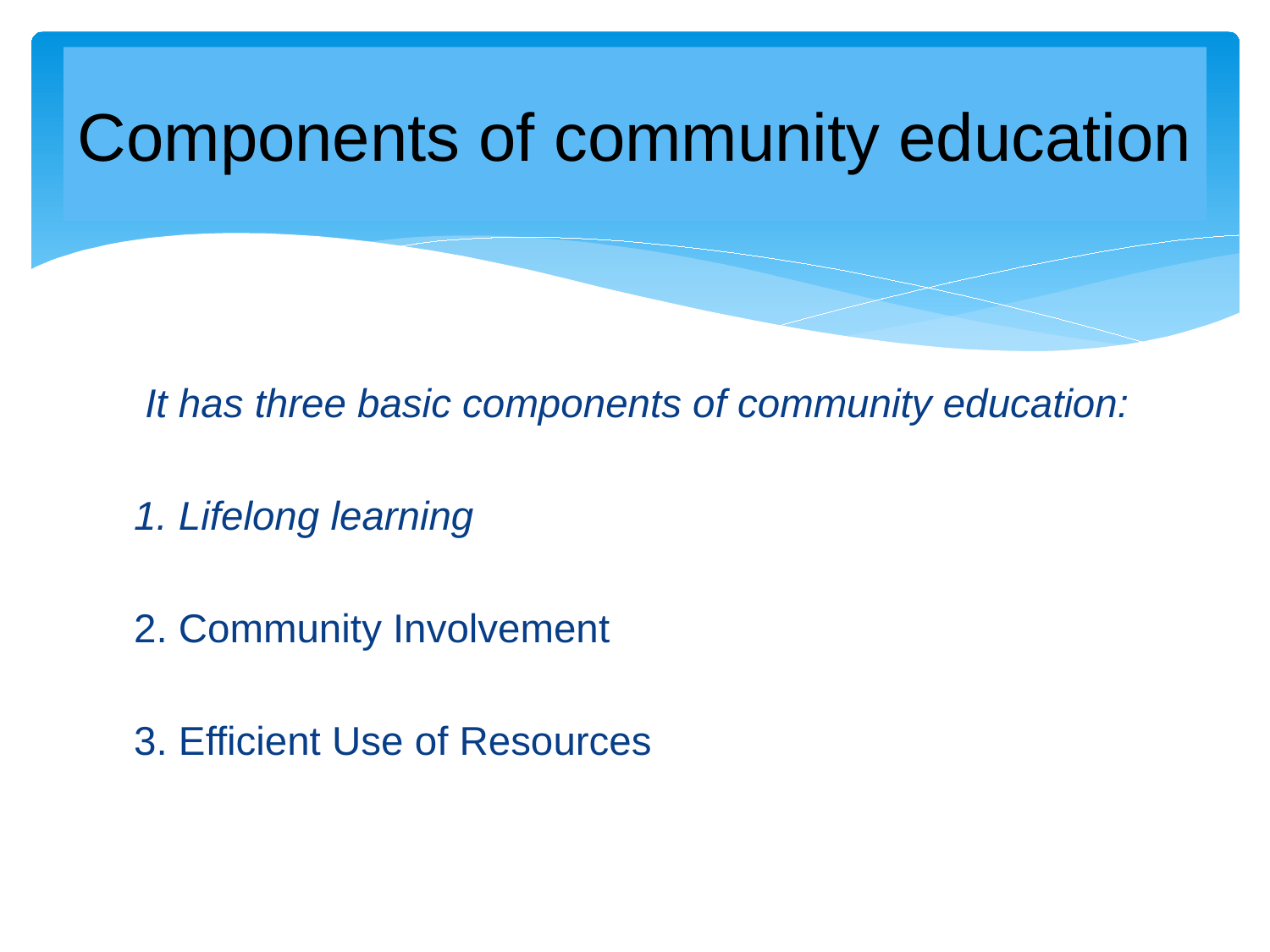

# Components of community education
 It has three basic components of community education:

1. Lifelong learning

2. Community Involvement

3. Efficient Use of Resources